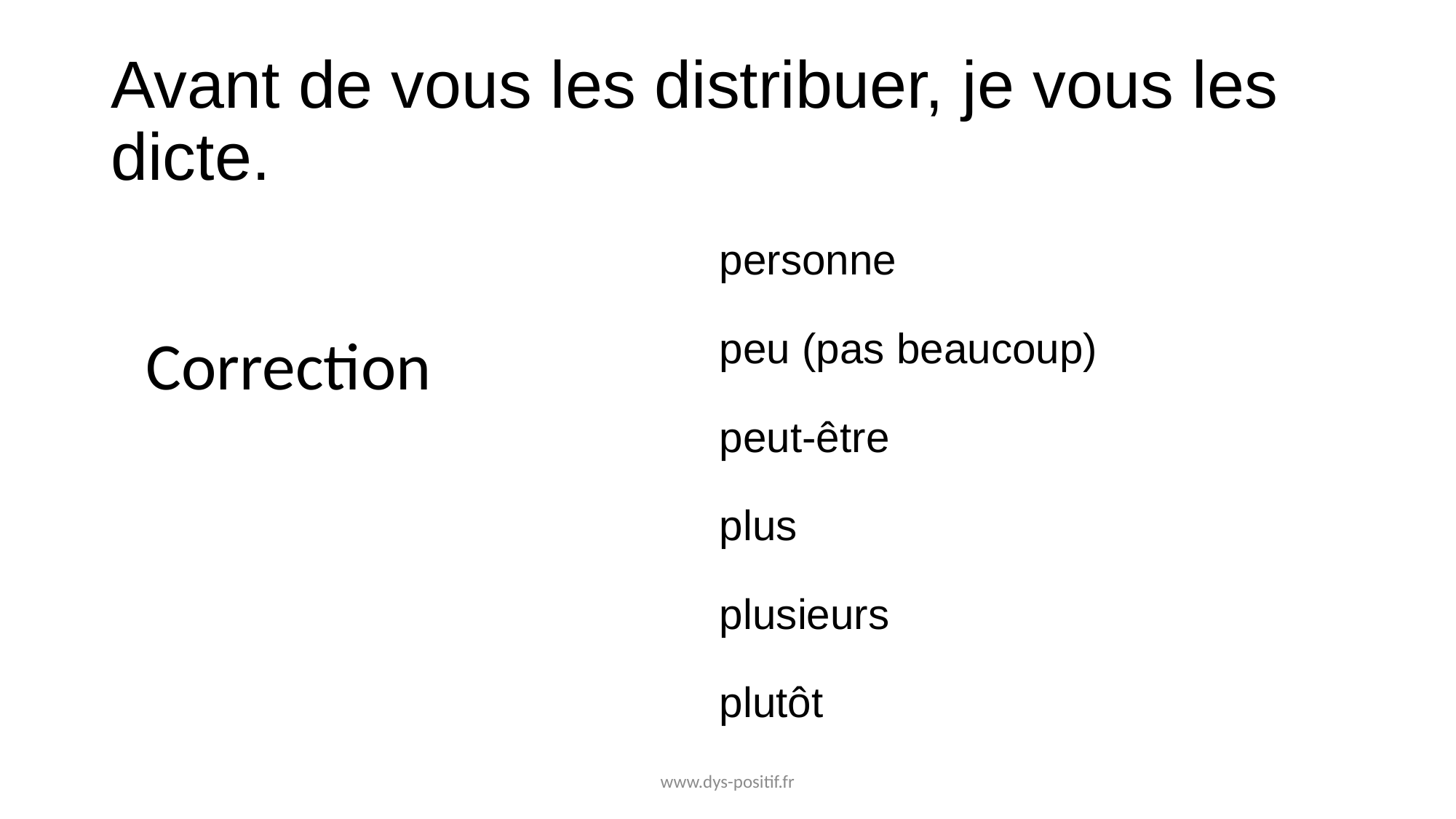

# Avant de vous les distribuer, je vous les dicte.
personne
peu (pas beaucoup)
peut-être
plus
plusieurs
plutôt
Correction

www.dys-positif.fr